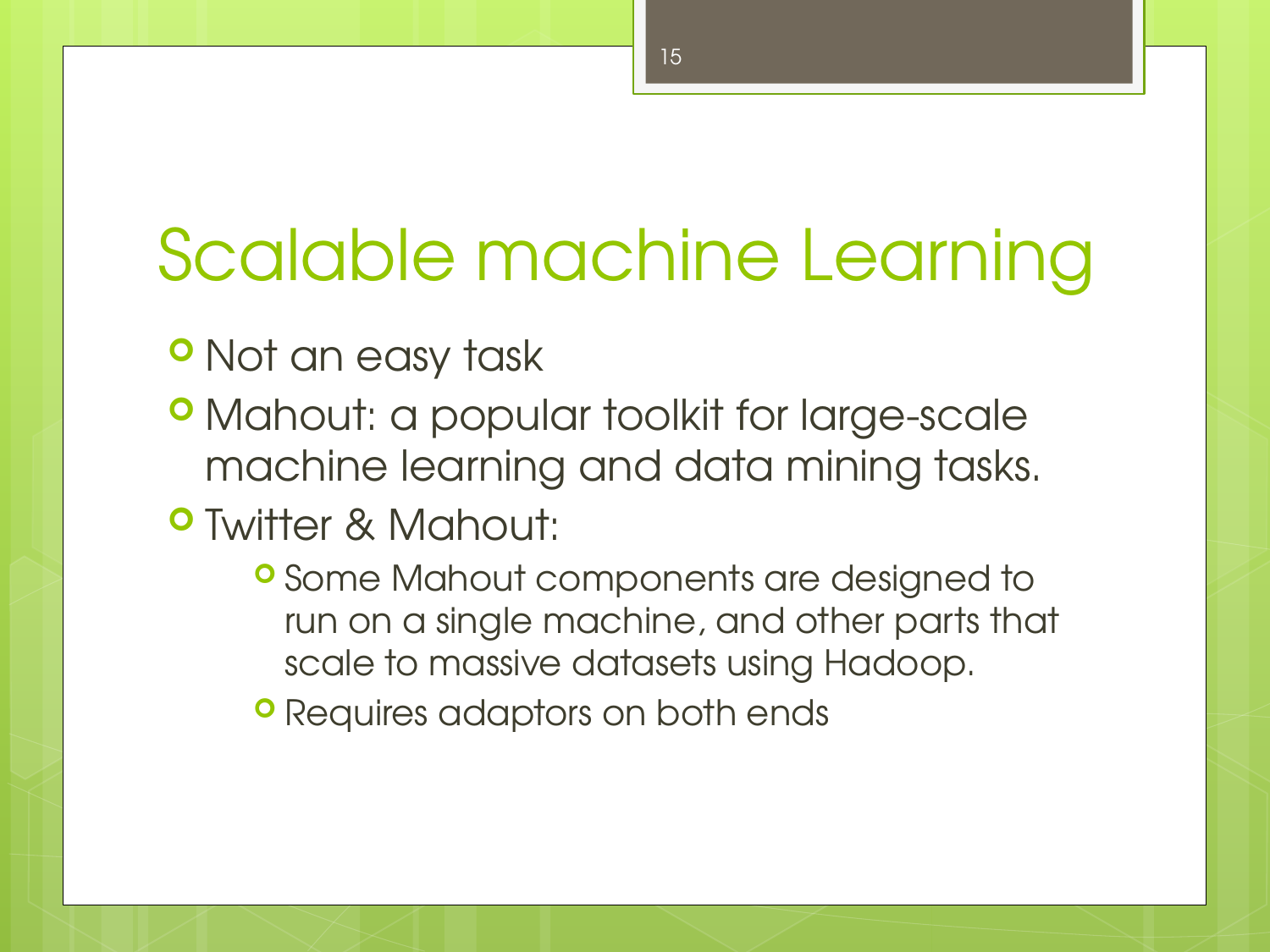

15
# Scalable machine Learning
Not an easy task
Mahout: a popular toolkit for large-scale machine learning and data mining tasks.
Twitter & Mahout:
Some Mahout components are designed to run on a single machine, and other parts that scale to massive datasets using Hadoop.
Requires adaptors on both ends